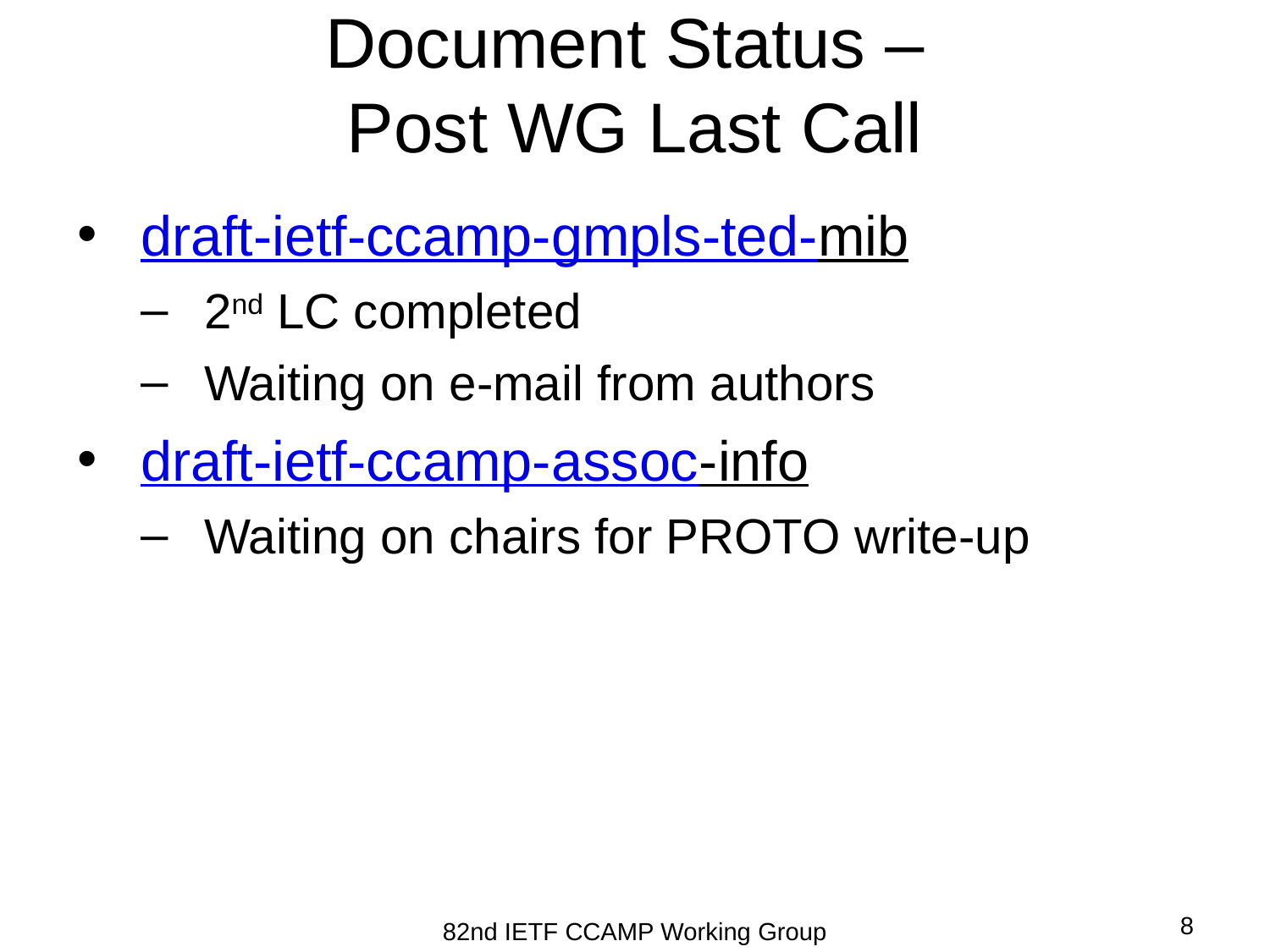

# Document Status – Post WG Last Call
draft-ietf-ccamp-gmpls-ted-mib
2nd LC completed
Waiting on e-mail from authors
draft-ietf-ccamp-assoc-info
Waiting on chairs for PROTO write-up
82nd IETF CCAMP Working Group
8